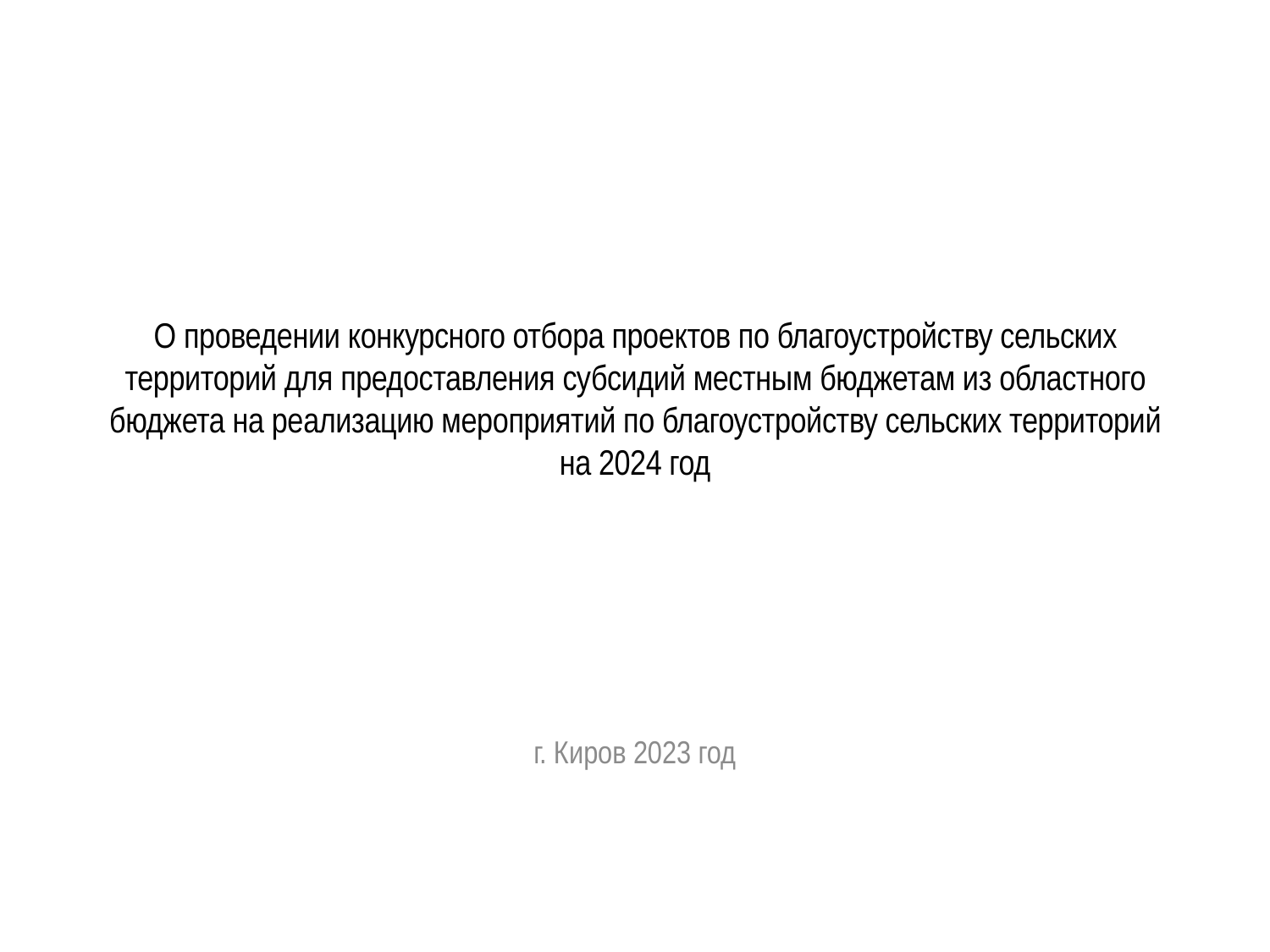

# О проведении конкурсного отбора проектов по благоустройству сельских территорий для предоставления субсидий местным бюджетам из областного бюджета на реализацию мероприятий по благоустройству сельских территорий на 2024 год
г. Киров 2023 год